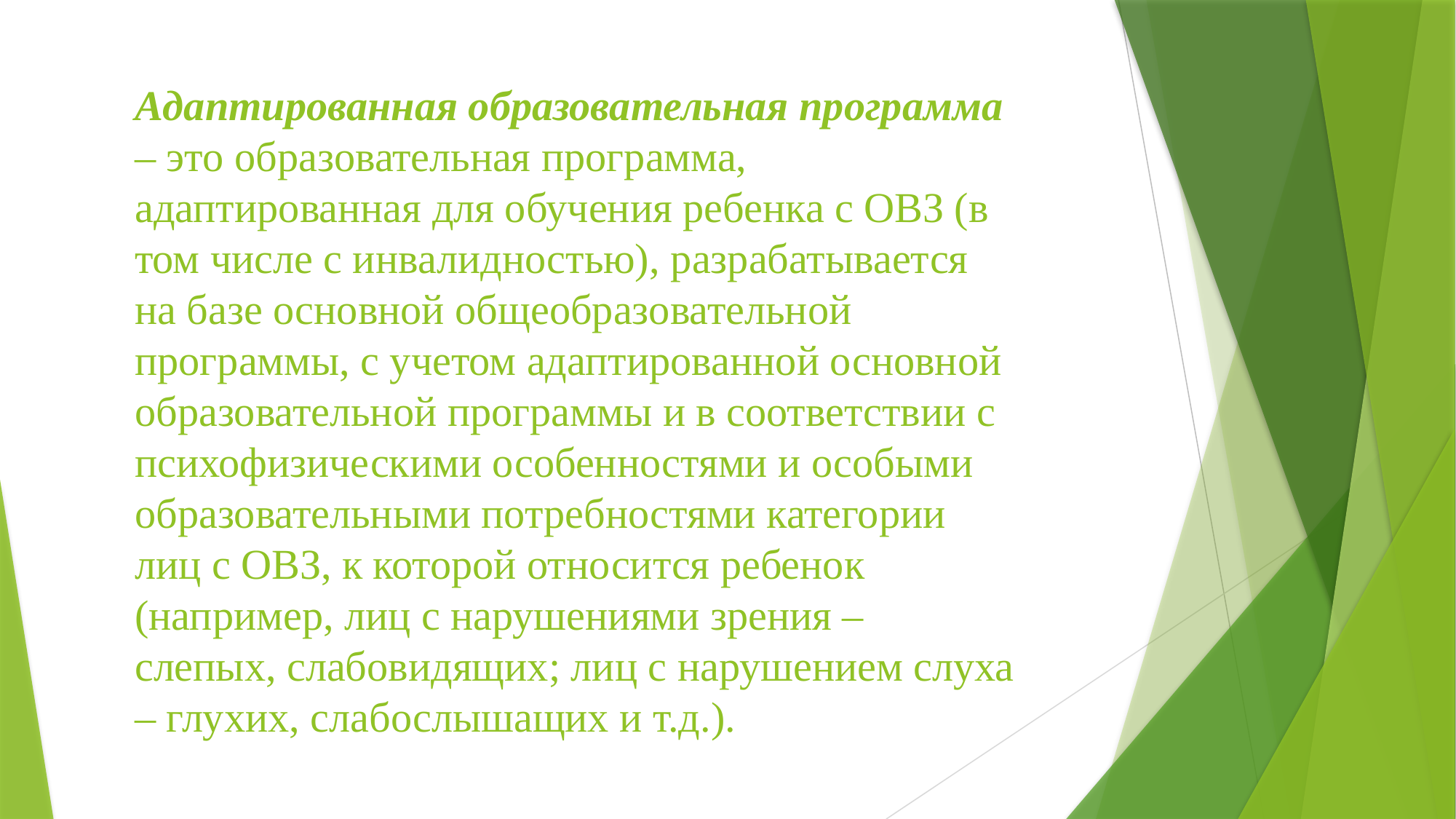

Адаптированная образовательная программа – это образовательная программа, адаптированная для обучения ребенка с ОВЗ (в том числе с инвалидностью), разрабатывается на базе основной общеобразовательной программы, с учетом адаптированной основной образовательной программы и в соответствии с  психофизическими особенностями и особыми образовательными потребностями категории лиц с ОВЗ, к которой относится ребенок (например, лиц с нарушениями зрения – слепых, слабовидящих; лиц с нарушением слуха – глухих, слабослышащих и т.д.).